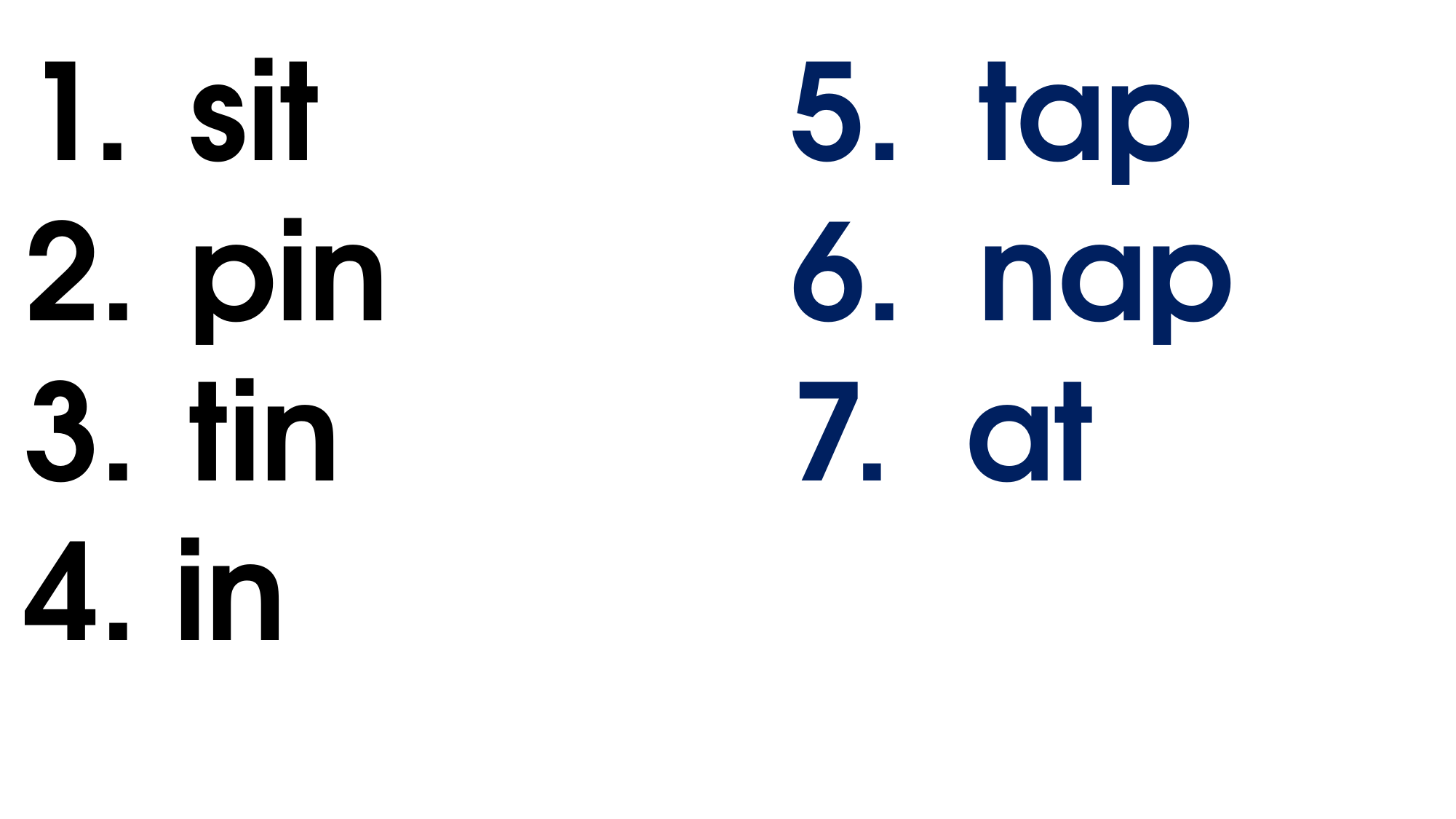

sit
pin
tin
4. in

5.  tap
6.  nap
7.  at